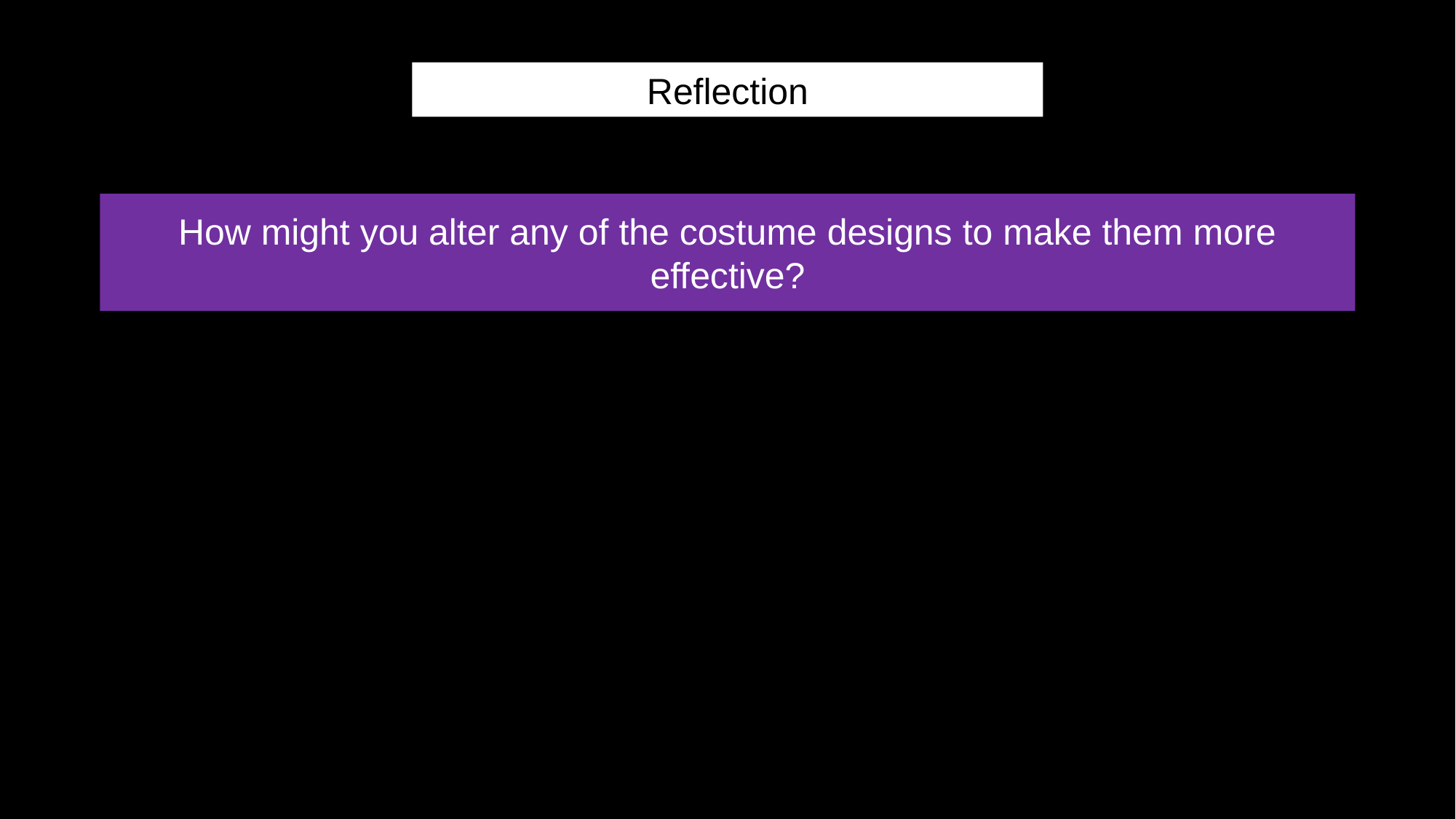

Reflection
How might you alter any of the costume designs to make them more effective?